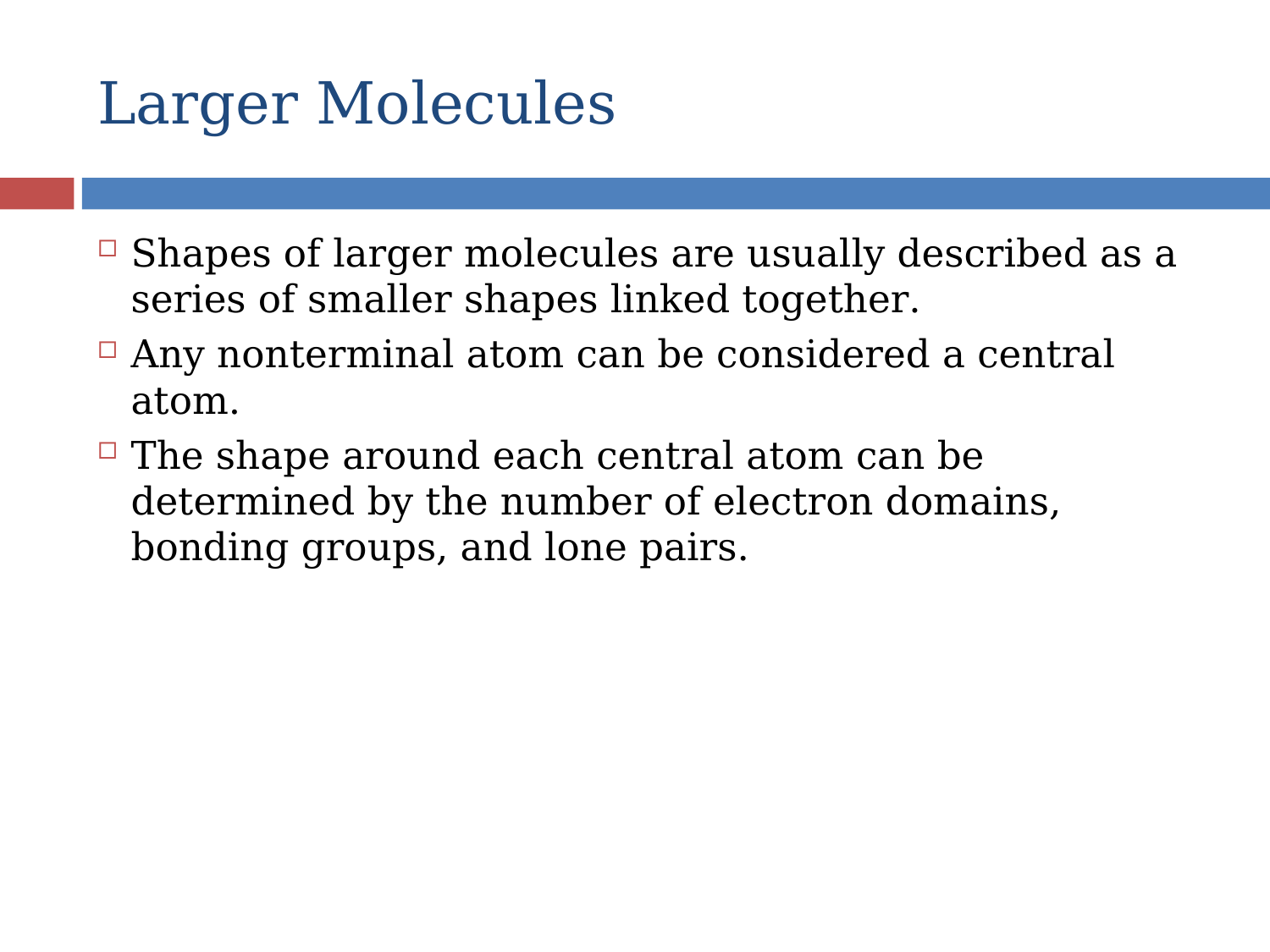

# Larger Molecules
Shapes of larger molecules are usually described as a series of smaller shapes linked together.
Any nonterminal atom can be considered a central atom.
The shape around each central atom can be determined by the number of electron domains, bonding groups, and lone pairs.